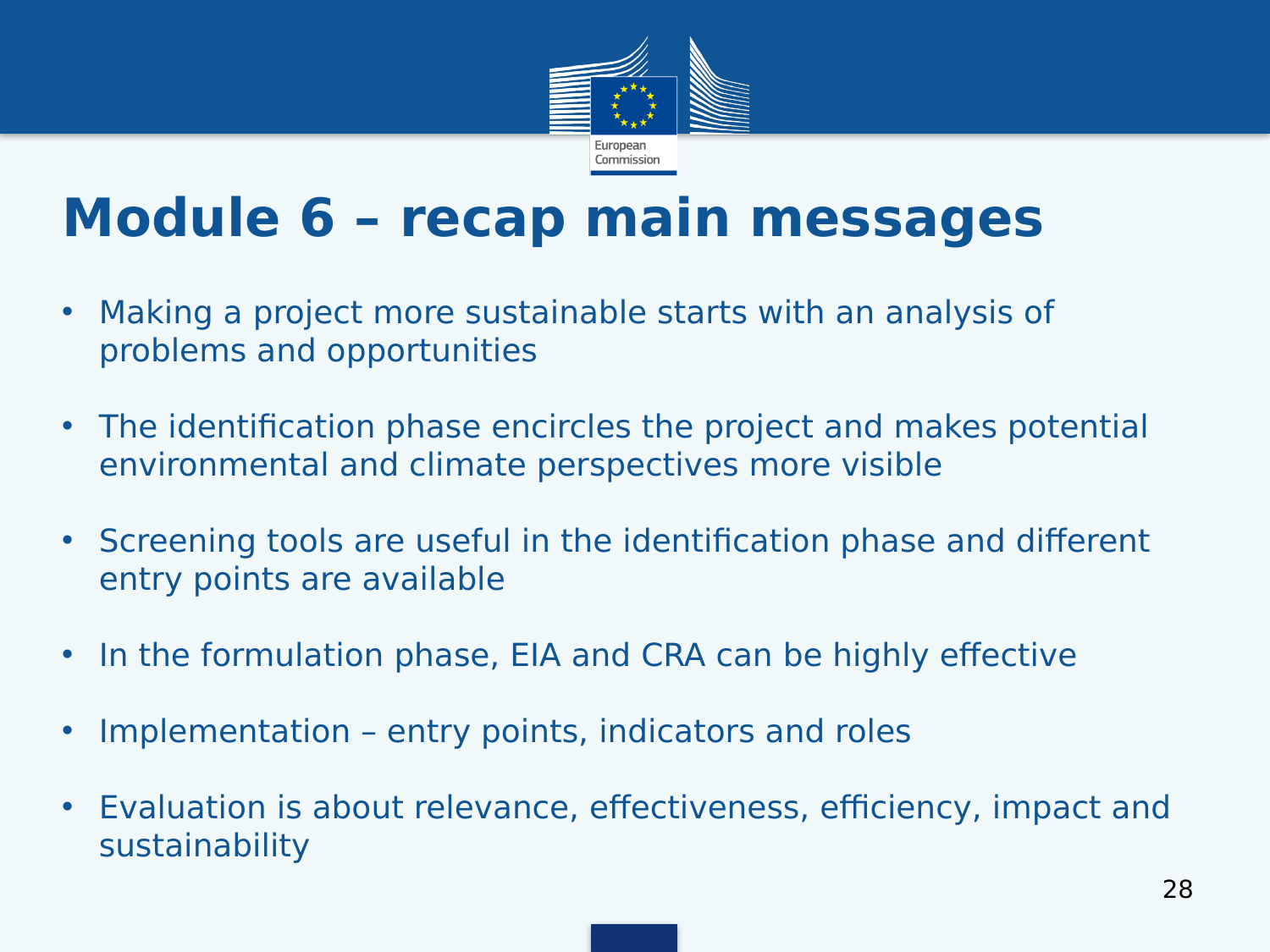

# Module 6 – recap main messages
Making a project more sustainable starts with an analysis of problems and opportunities

The identification phase encircles the project and makes potential environmental and climate perspectives more visible

Screening tools are useful in the identification phase and different entry points are available

In the formulation phase, EIA and CRA can be highly effective

Implementation – entry points, indicators and roles

Evaluation is about relevance, effectiveness, efficiency, impact and  sustainability
28